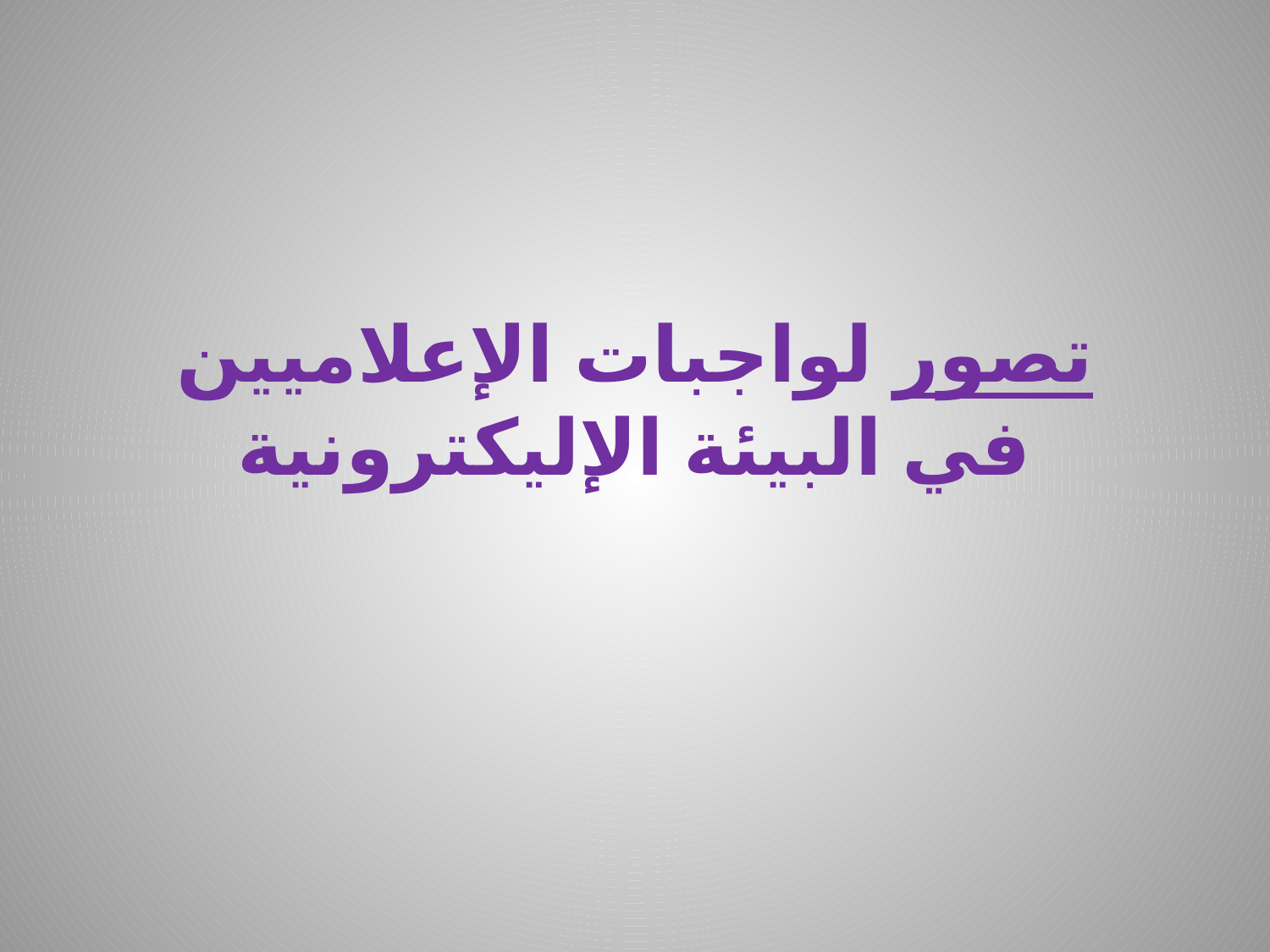

# تصور لواجبات الإعلاميين في البيئة الإليكترونية